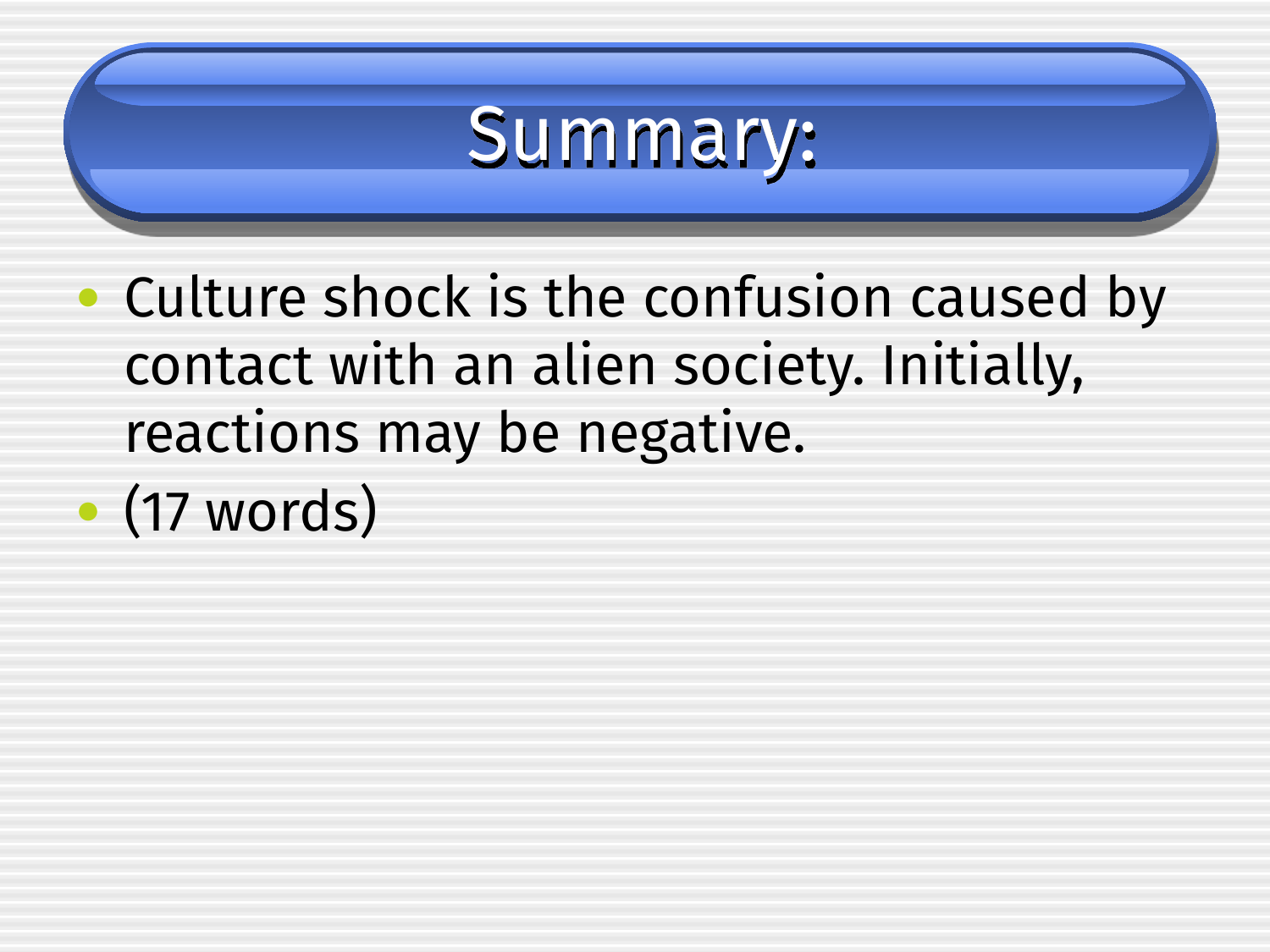

# Summary:
Culture shock is the confusion caused by contact with an alien society. Initially, reactions may be negative.
(17 words)